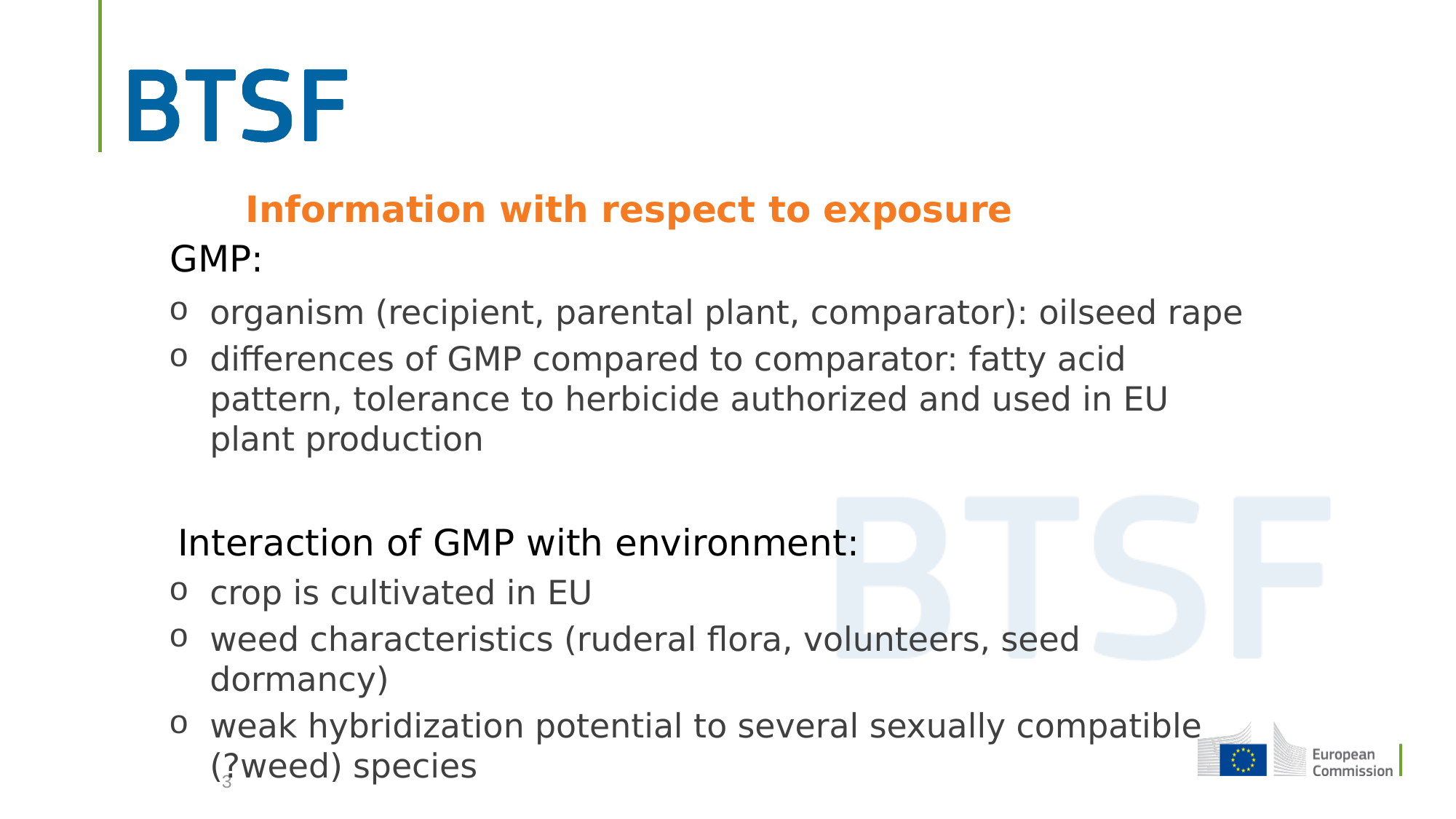

Information with respect to exposure
GMP:
organism (recipient, parental plant, comparator): oilseed rape
differences of GMP compared to comparator: fatty acid pattern, tolerance to herbicide authorized and used in EU plant production
Interaction of GMP with environment:
crop is cultivated in EU
weed characteristics (ruderal flora, volunteers, seed dormancy)
weak hybridization potential to several sexually compatible (?weed) species
3